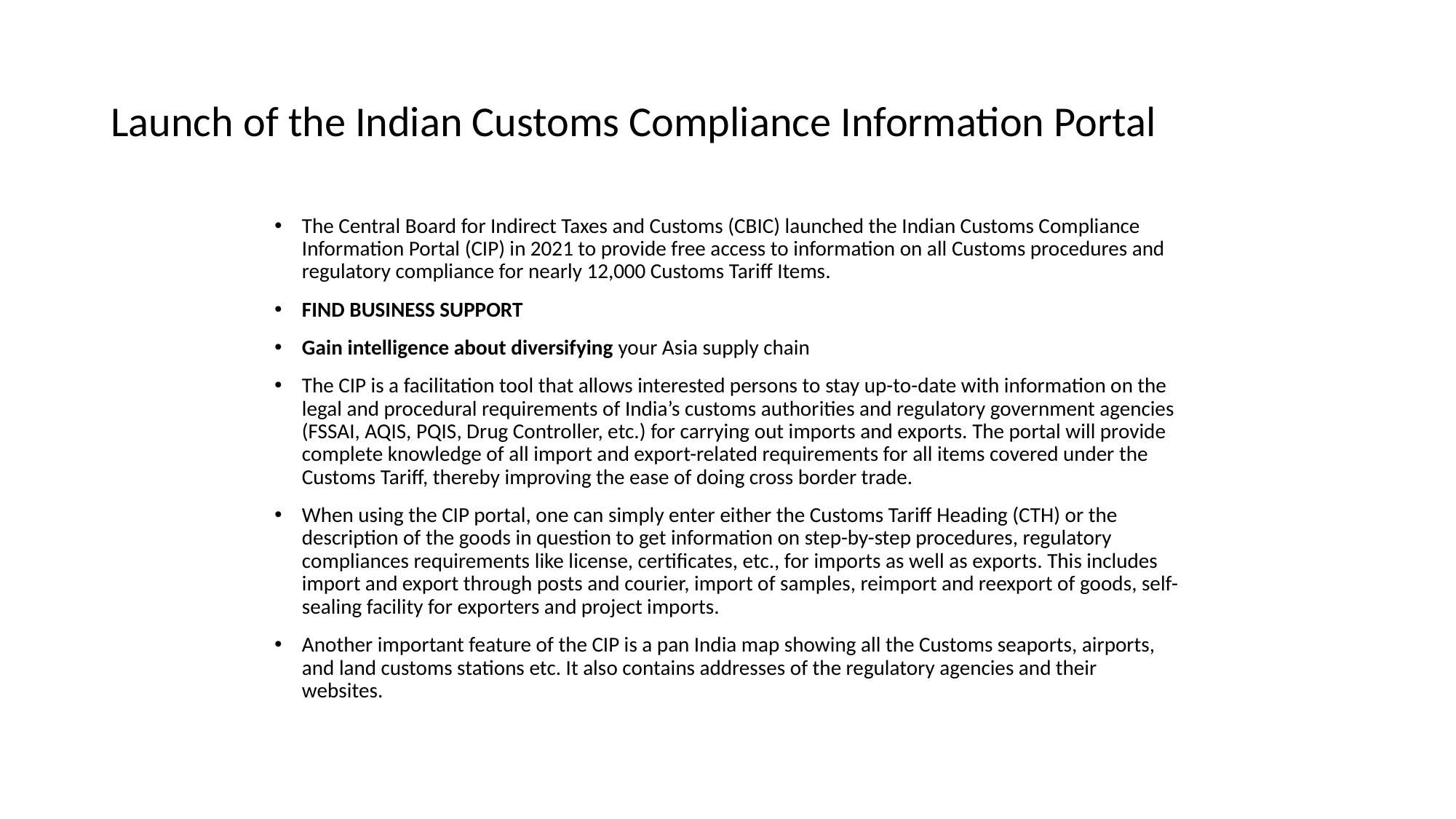

# Launch of the Indian Customs Compliance Information Portal
The Central Board for Indirect Taxes and Customs (CBIC) launched the Indian Customs Compliance Information Portal (CIP) in 2021 to provide free access to information on all Customs procedures and regulatory compliance for nearly 12,000 Customs Tariff Items.
FIND BUSINESS SUPPORT
Gain intelligence about diversifying your Asia supply chain
The CIP is a facilitation tool that allows interested persons to stay up-to-date with information on the legal and procedural requirements of India’s customs authorities and regulatory government agencies (FSSAI, AQIS, PQIS, Drug Controller, etc.) for carrying out imports and exports. The portal will provide complete knowledge of all import and export-related requirements for all items covered under the Customs Tariff, thereby improving the ease of doing cross border trade.
When using the CIP portal, one can simply enter either the Customs Tariff Heading (CTH) or the description of the goods in question to get information on step-by-step procedures, regulatory compliances requirements like license, certificates, etc., for imports as well as exports. This includes import and export through posts and courier, import of samples, reimport and reexport of goods, self-sealing facility for exporters and project imports.
Another important feature of the CIP is a pan India map showing all the Customs seaports, airports, and land customs stations etc. It also contains addresses of the regulatory agencies and their websites.